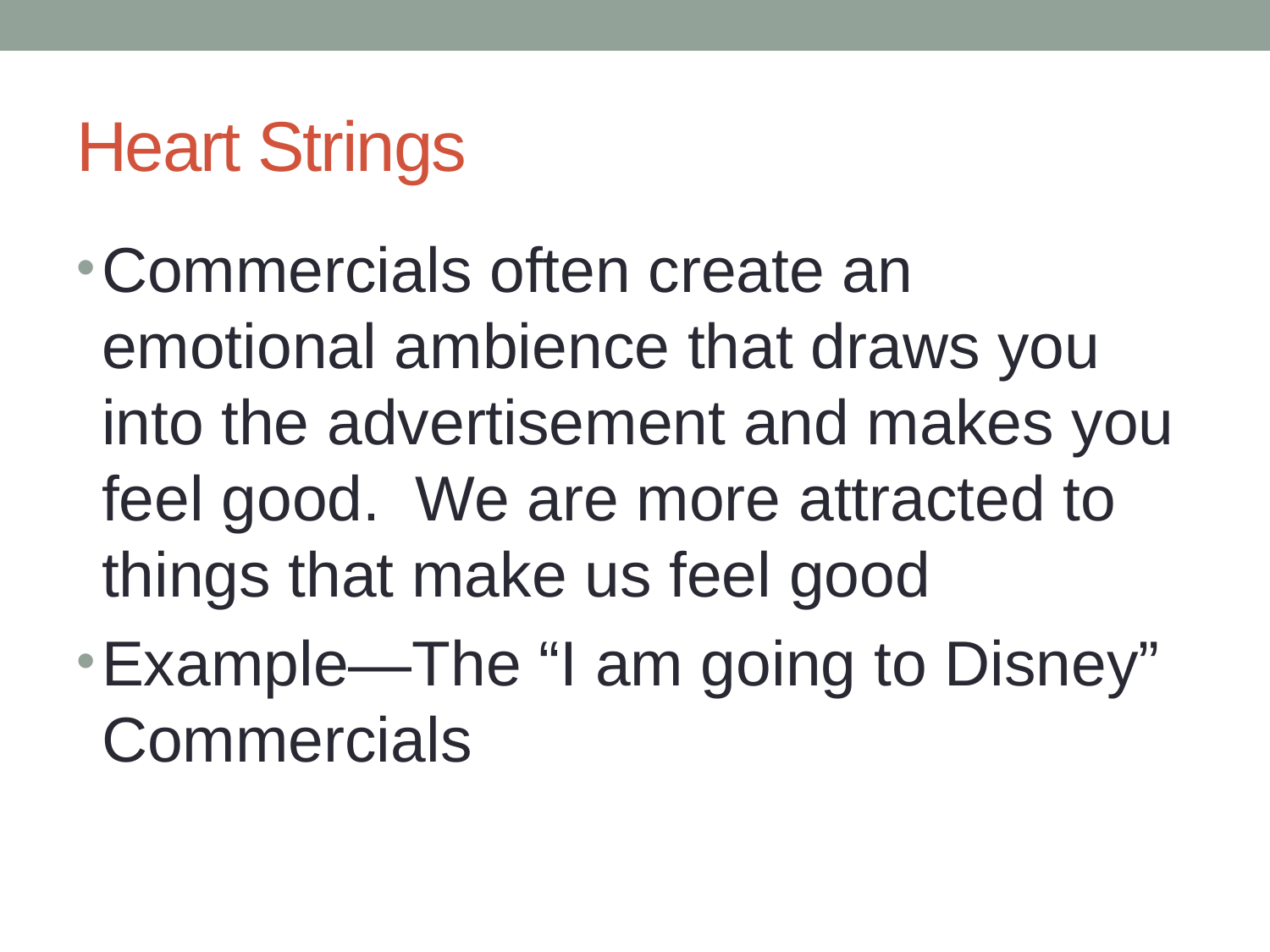

# Heart Strings
Commercials often create an emotional ambience that draws you into the advertisement and makes you feel good.  We are more attracted to things that make us feel good
Example—The “I am going to Disney” Commercials